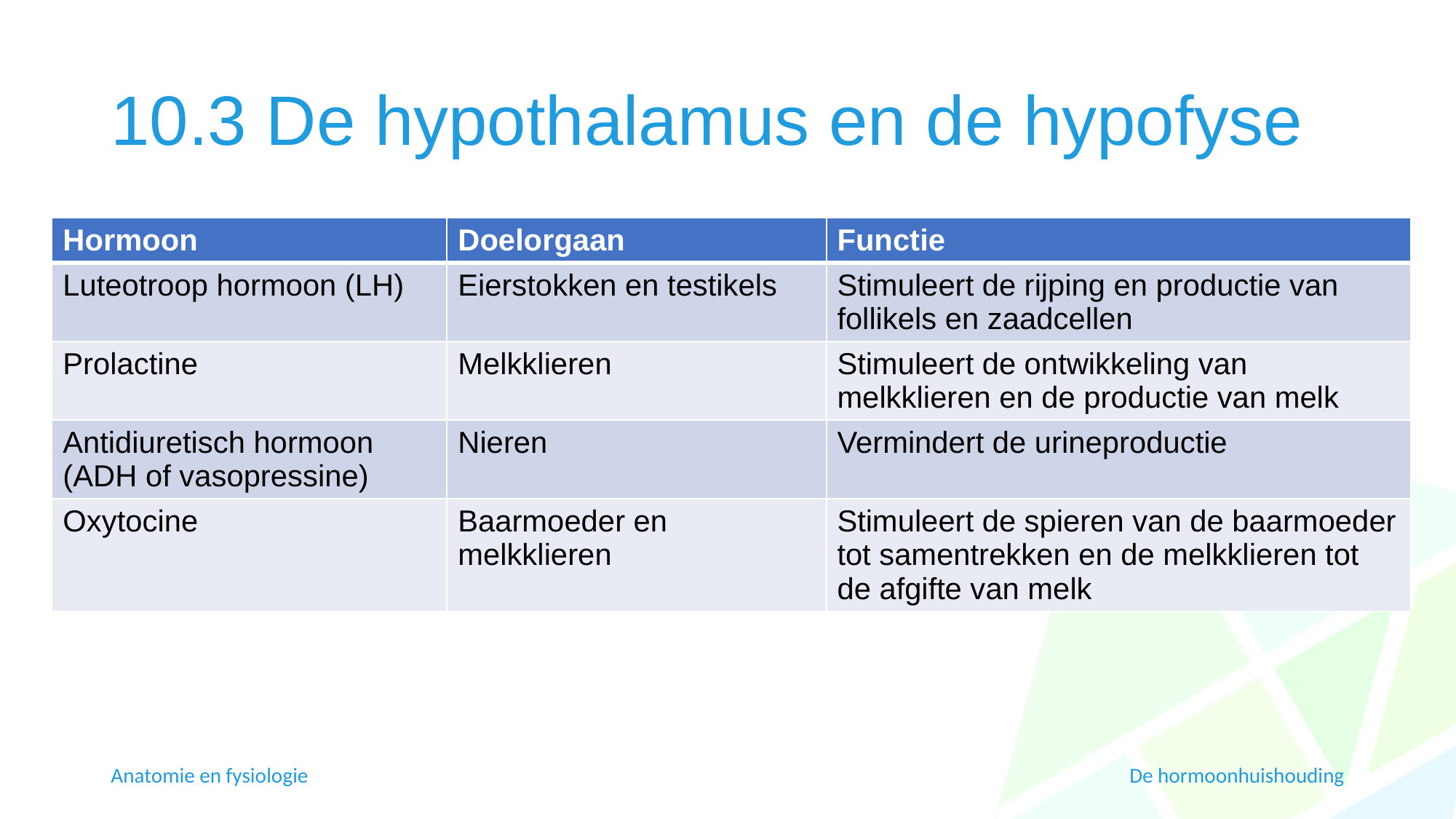

# 10.3 De hypothalamus en de hypofyse
| Hormoon | Doelorgaan | Functie |
| --- | --- | --- |
| Luteotroop hormoon (LH) | Eierstokken en testikels | Stimuleert de rijping en productie van follikels en zaadcellen |
| Prolactine | Melkklieren | Stimuleert de ontwikkeling van melkklieren en de productie van melk |
| Antidiuretisch hormoon (ADH of vasopressine) | Nieren | Vermindert de urineproductie |
| Oxytocine | Baarmoeder en melkklieren | Stimuleert de spieren van de baarmoeder tot samentrekken en de melkklieren tot de afgifte van melk |
Anatomie en fysiologie
De hormoonhuishouding